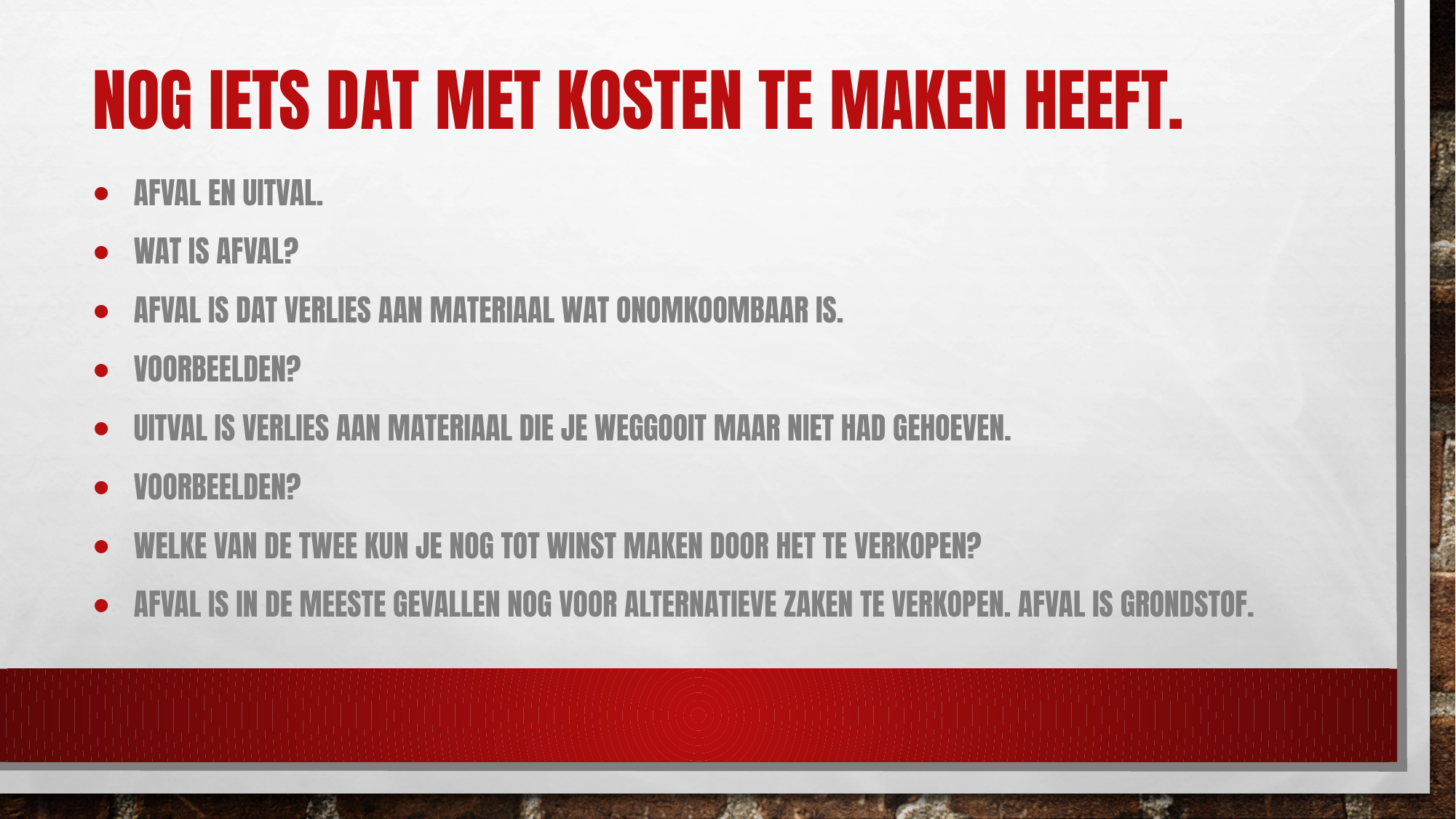

# Nog iets dat met kosten te maken heeft.
Afval en uitval.
Wat is afval?
Afval is dat verlies aan materiaal wat onomkoombaar is.
Voorbeelden?
Uitval is verlies aan materiaal die je weggooit maar niet had gehoeven.
Voorbeelden?
Welke van de twee kun je nog tot winst maken door het te verkopen?
Afval is in de meeste gevallen nog voor alternatieve zaken te verkopen. Afval is grondstof.